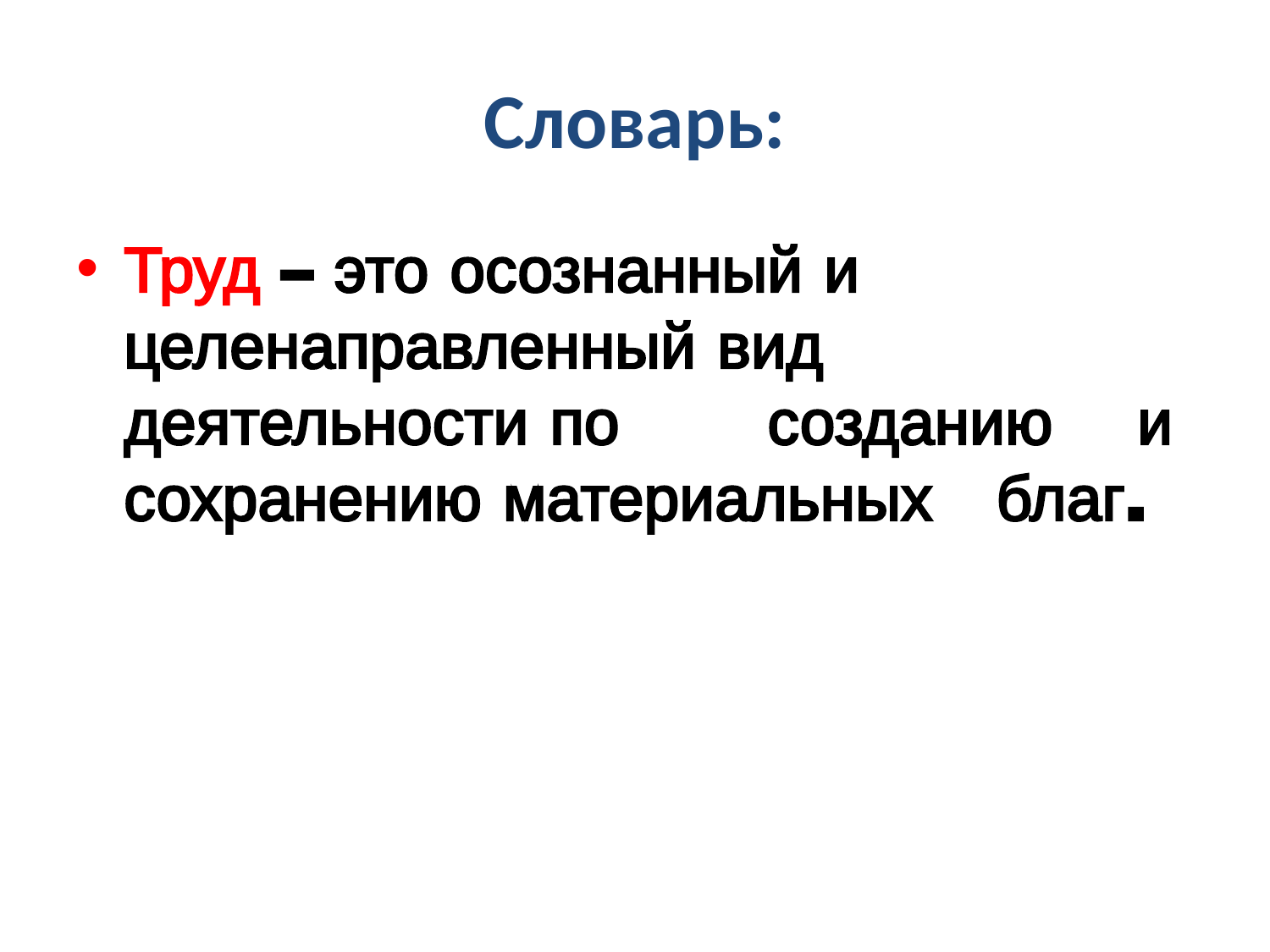

# Словарь:
Труд – это осознанный и целенаправленный вид деятельности по       созданию    и сохранению материальных   благ.